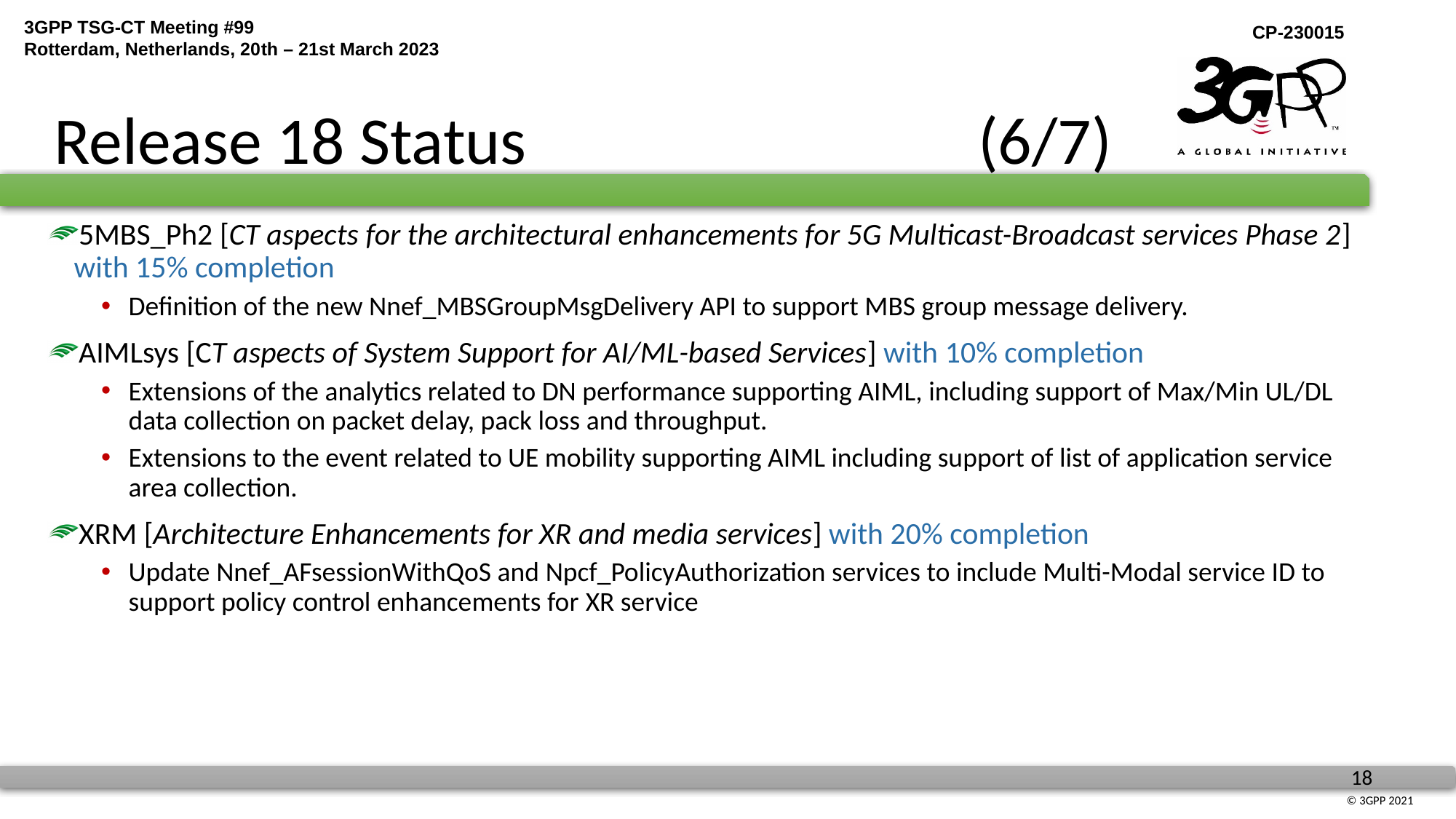

# Release 18 Status                              (6/7)
5MBS_Ph2 [CT aspects for the architectural enhancements for 5G Multicast-Broadcast services Phase 2] with 15% completion
Definition of the new Nnef_MBSGroupMsgDelivery API to support MBS group message delivery.
AIMLsys [CT aspects of System Support for AI/ML-based Services] with 10% completion
Extensions of the analytics related to DN performance supporting AIML, including support of Max/Min UL/DL data collection on packet delay, pack loss and throughput.
Extensions to the event related to UE mobility supporting AIML including support of list of application service area collection.
XRM [Architecture Enhancements for XR and media services] with 20% completion
Update Nnef_AFsessionWithQoS and Npcf_PolicyAuthorization services to include Multi-Modal service ID to support policy control enhancements for XR service